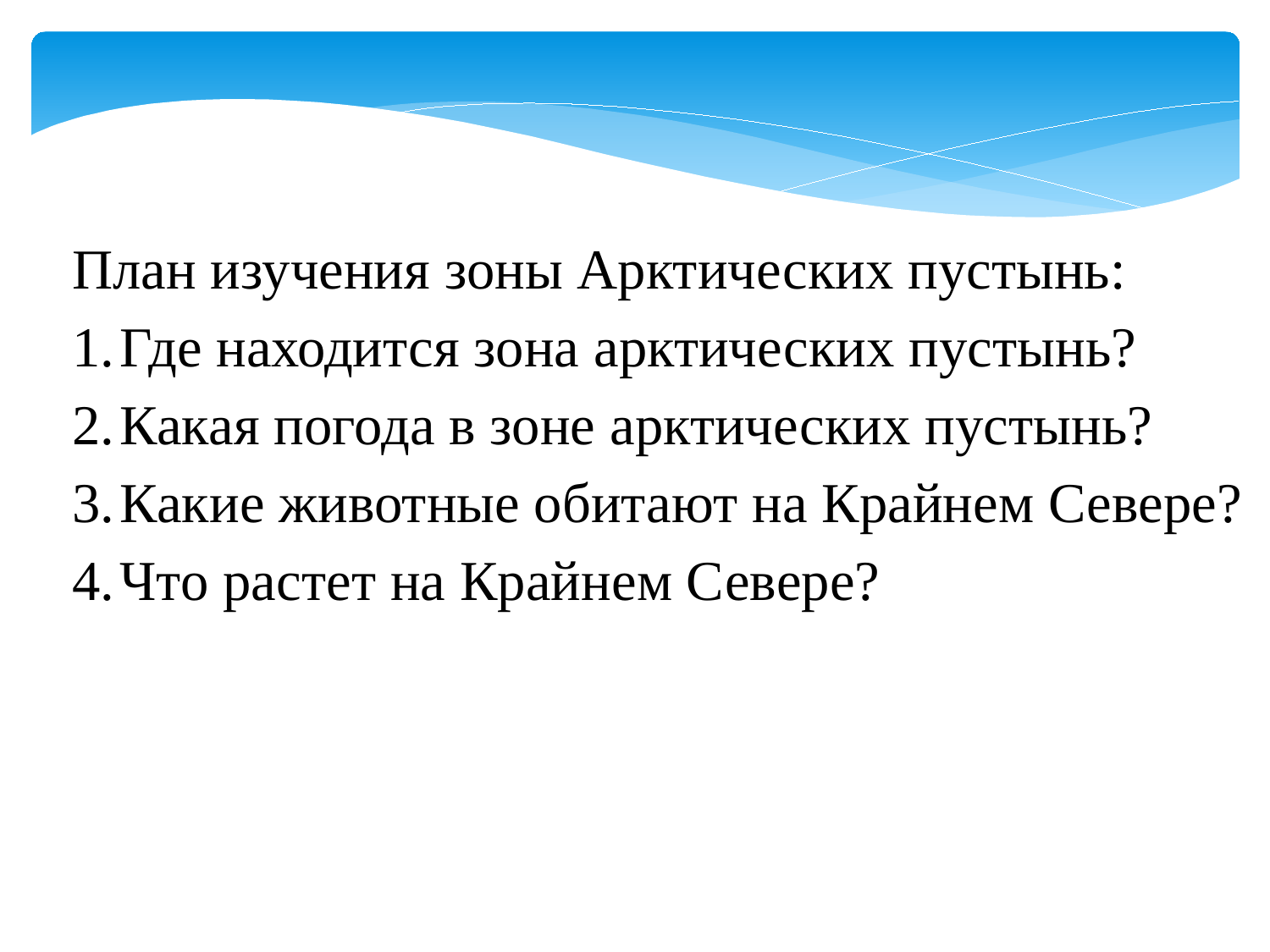

План изучения зоны Арктических пустынь:
Где находится зона арктических пустынь?
Какая погода в зоне арктических пустынь?
Какие животные обитают на Крайнем Севере?
Что растет на Крайнем Севере?